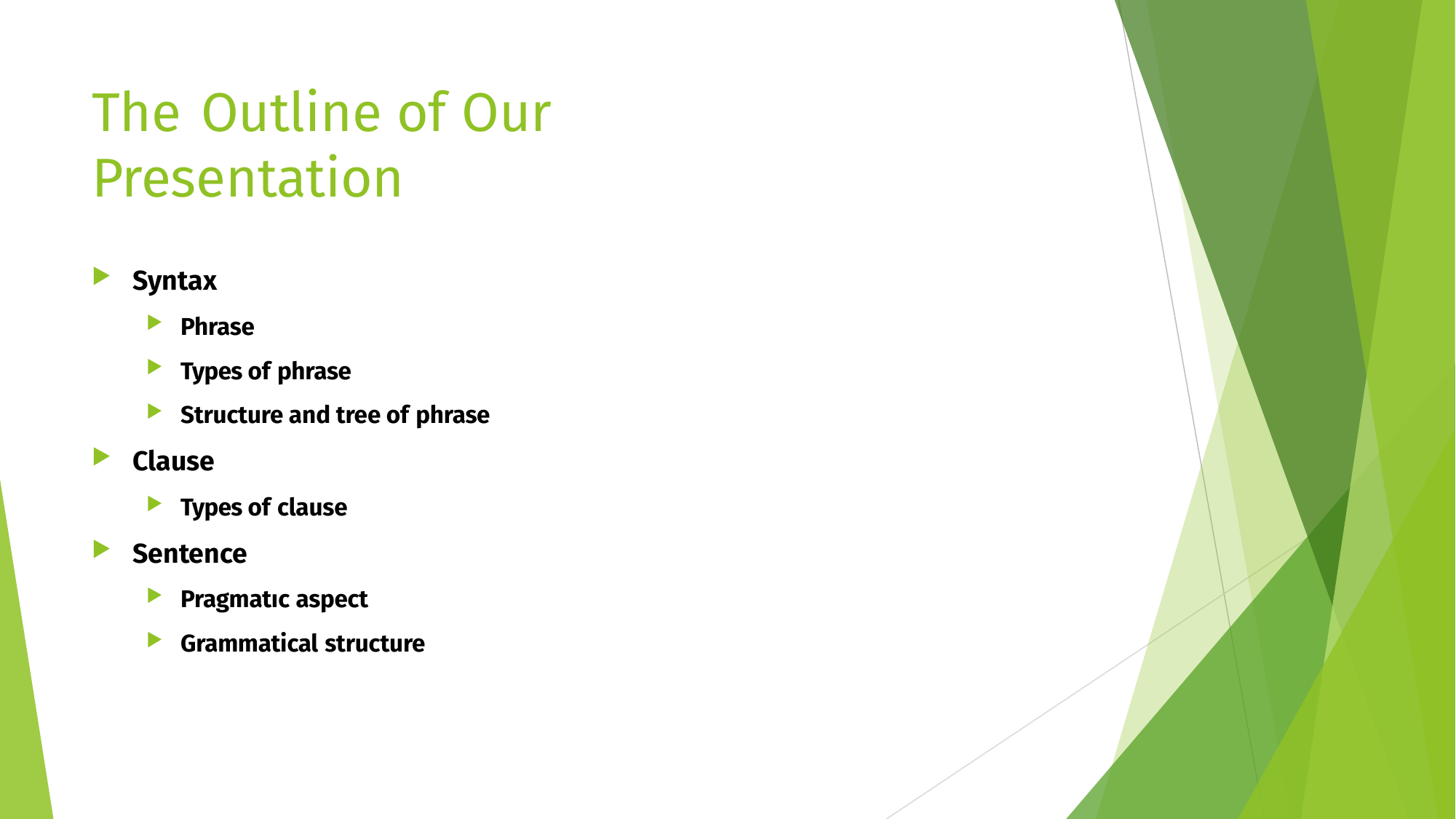

# The	Outline	of Our Presentation
Syntax
Phrase
Types of phrase
Structure and tree of phrase
Clause
Types of clause
Sentence
Pragmatıc aspect
Grammatical structure